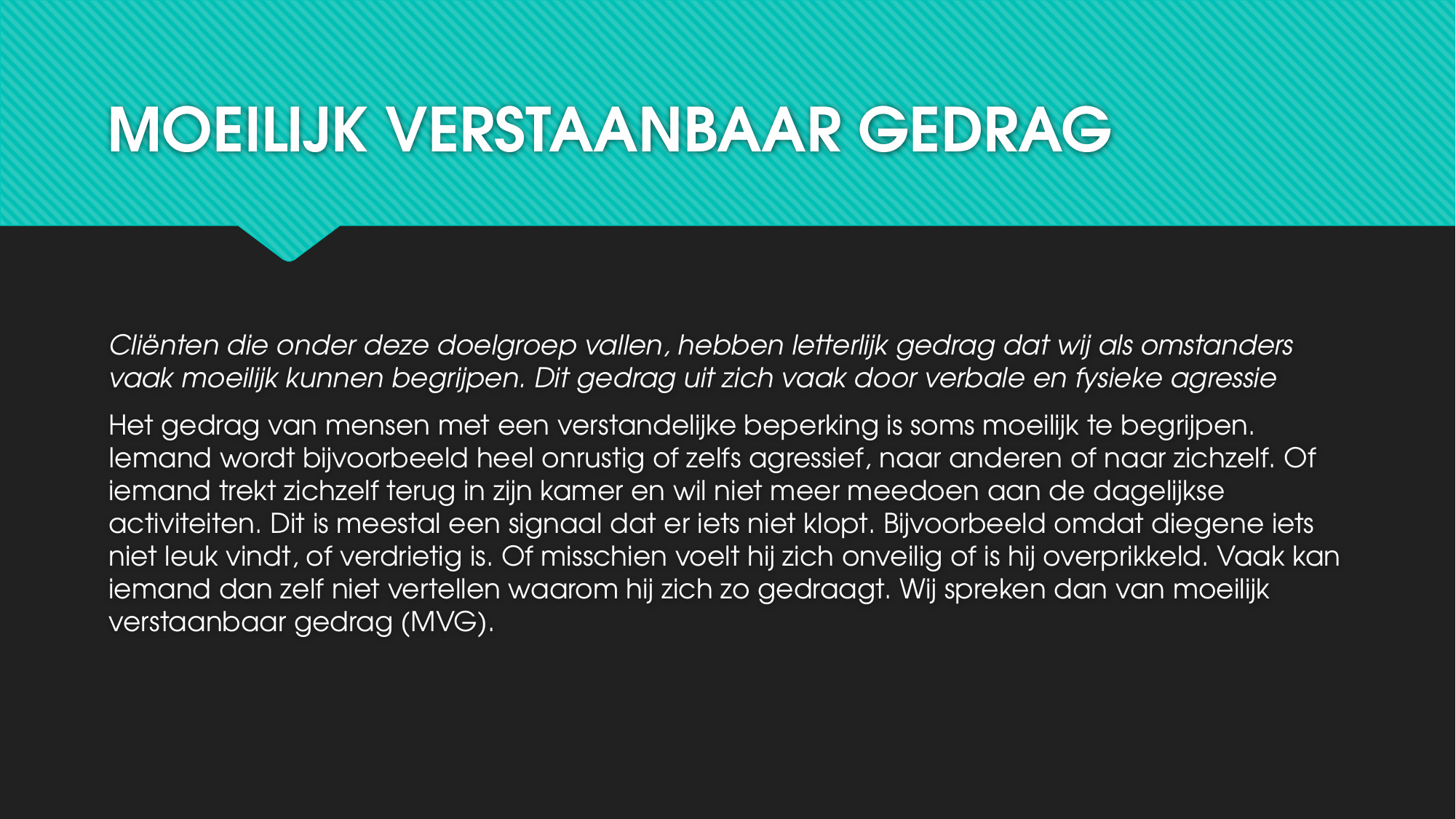

# MOEILIJK VERSTAANBAAR GEDRAG
Cliënten die onder deze doelgroep vallen, hebben letterlijk gedrag dat wij als omstanders vaak moeilijk kunnen begrijpen. Dit gedrag uit zich vaak door verbale en fysieke agressie
Het gedrag van mensen met een verstandelijke beperking is soms moeilijk te begrijpen. Iemand wordt bijvoorbeeld heel onrustig of zelfs agressief, naar anderen of naar zichzelf. Of iemand trekt zichzelf terug in zijn kamer en wil niet meer meedoen aan de dagelijkse activiteiten. Dit is meestal een signaal dat er iets niet klopt. Bijvoorbeeld omdat diegene iets niet leuk vindt, of verdrietig is. Of misschien voelt hij zich onveilig of is hij overprikkeld. Vaak kan iemand dan zelf niet vertellen waarom hij zich zo gedraagt. Wij spreken dan van moeilijk verstaanbaar gedrag (MVG).